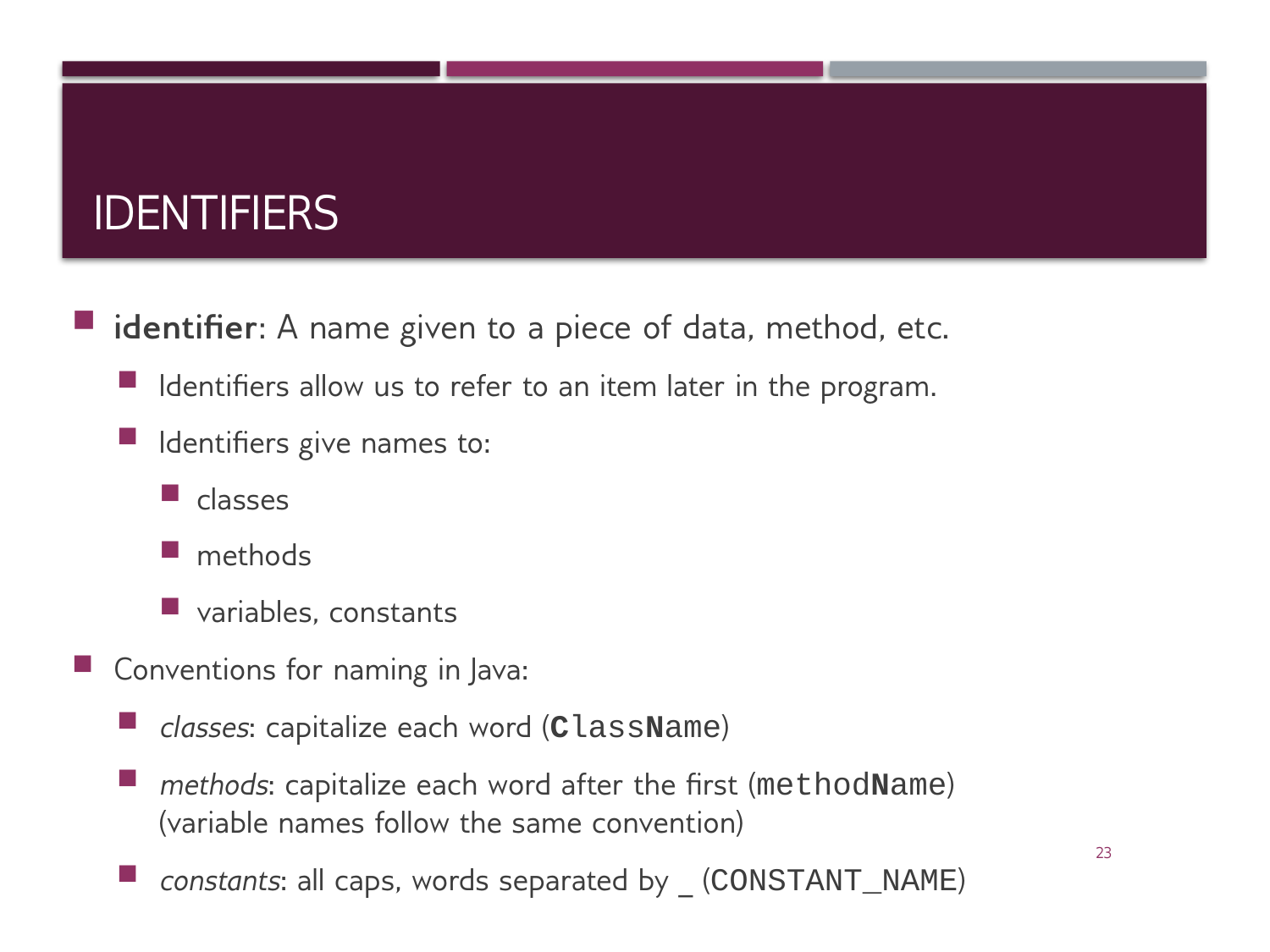

# Identifiers
identifier: A name given to a piece of data, method, etc.
Identifiers allow us to refer to an item later in the program.
Identifiers give names to:
classes
methods
variables, constants
Conventions for naming in Java:
classes: capitalize each word (ClassName)
methods: capitalize each word after the first (methodName)
(variable names follow the same convention)
constants: all caps, words separated by _ (CONSTANT_NAME)
23